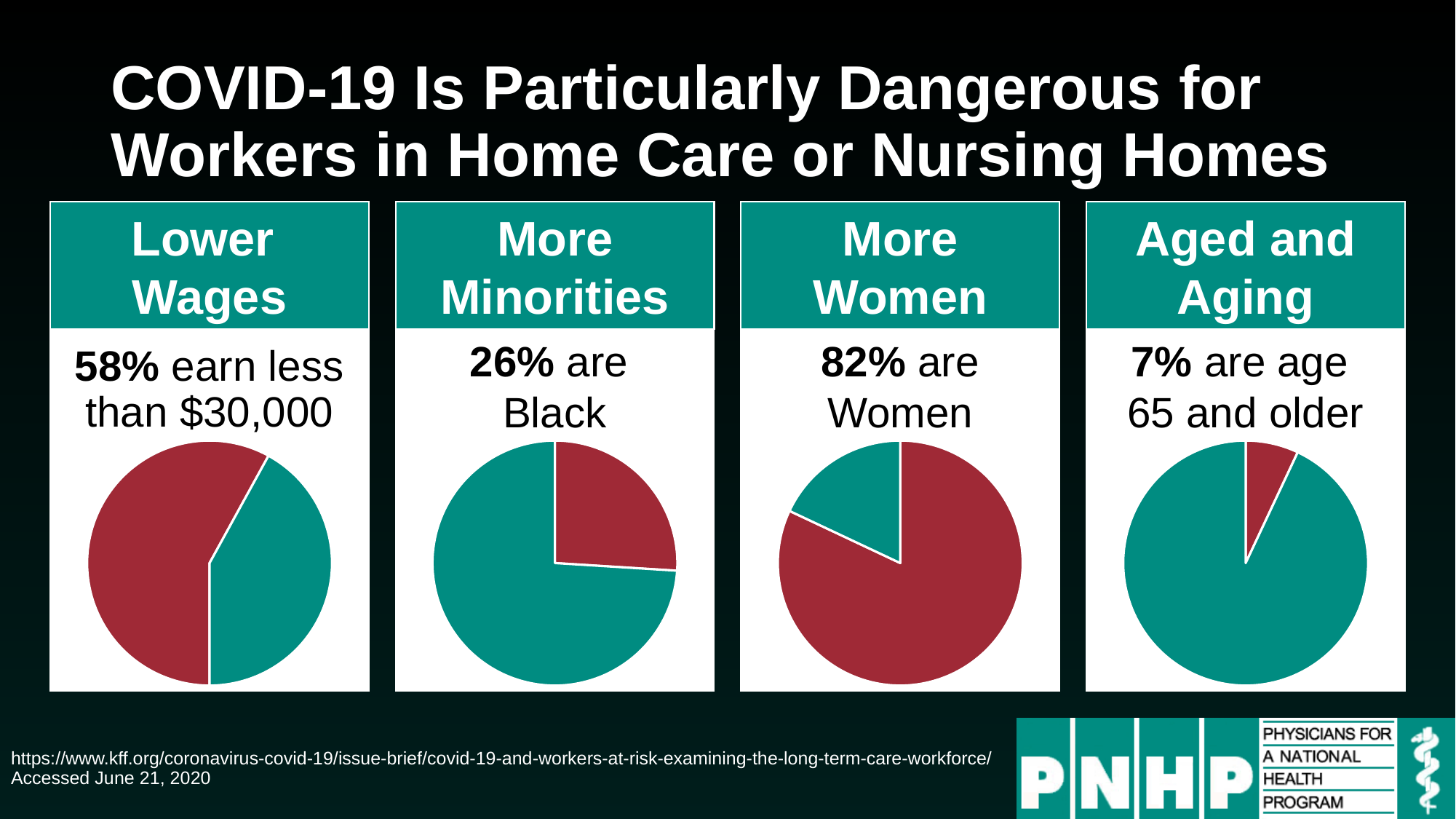

# COVID-19 Is Particularly Dangerous for Workers in Home Care or Nursing Homes
Lower
Wages
More Minorities
More Women
Aged and Aging
58% earn less than $30,000
26% are
Black
82% are
Women
7% are age
65 and older

### Chart

| Category | Sales |
|---|---|
| <$30K | 0.58 |
| >$30K | 0.42 |

### Chart

| Category | Sales |
|---|---|
| <$30K | 0.26 |
| >$30K | 0.74 |

### Chart

| Category | Sales |
|---|---|
| <$30K | 0.82 |
| >$30K | 0.18 |

### Chart

| Category | Sales |
|---|---|
| <$30K | 0.07 |
| >$30K | 0.93 |
https://www.kff.org/coronavirus-covid-19/issue-brief/covid-19-and-workers-at-risk-examining-the-long-term-care-workforce/ Accessed June 21, 2020